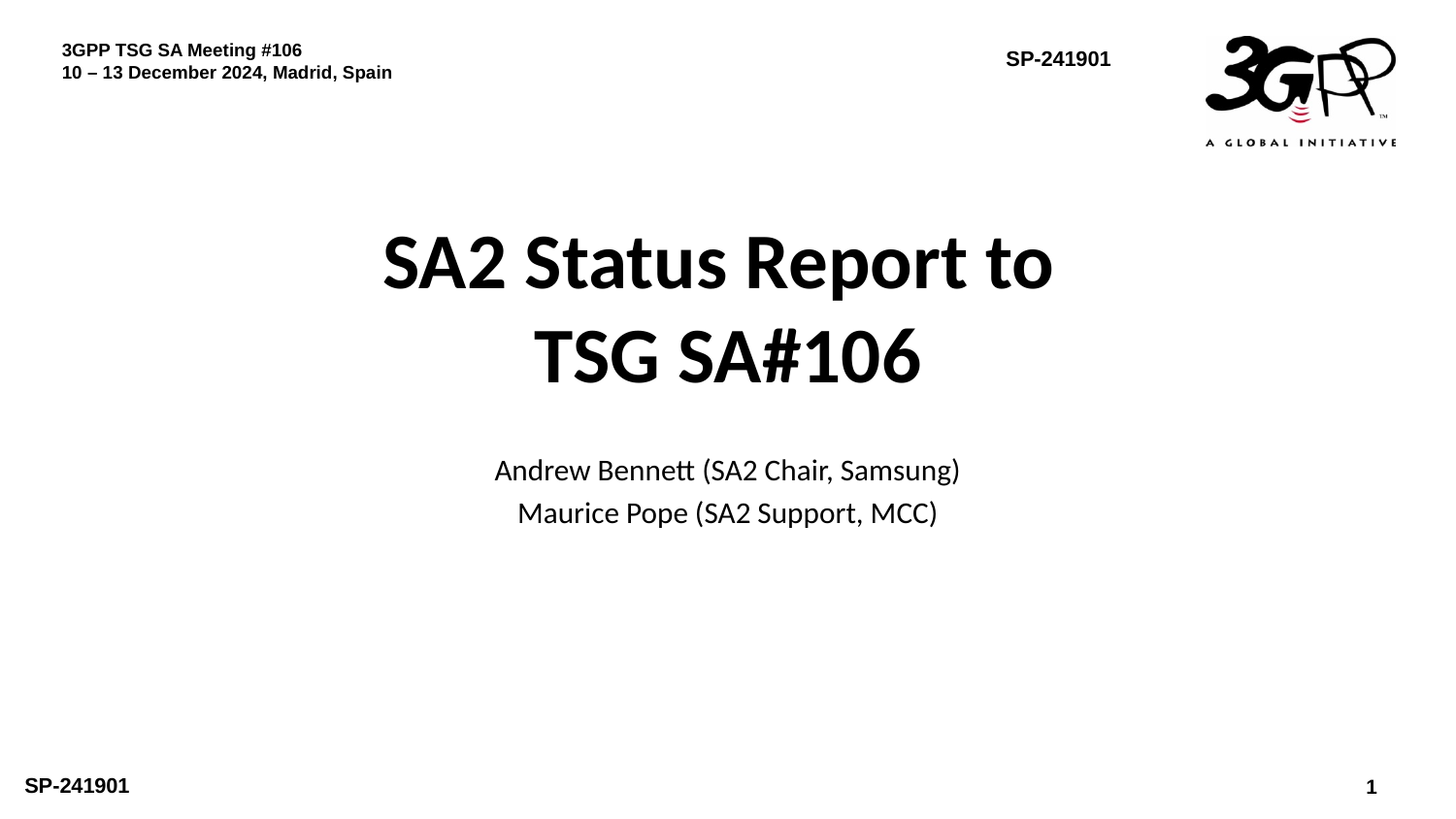

SA2 Status Report to
TSG SA#106
Andrew Bennett (SA2 Chair, Samsung)
Maurice Pope (SA2 Support, MCC)